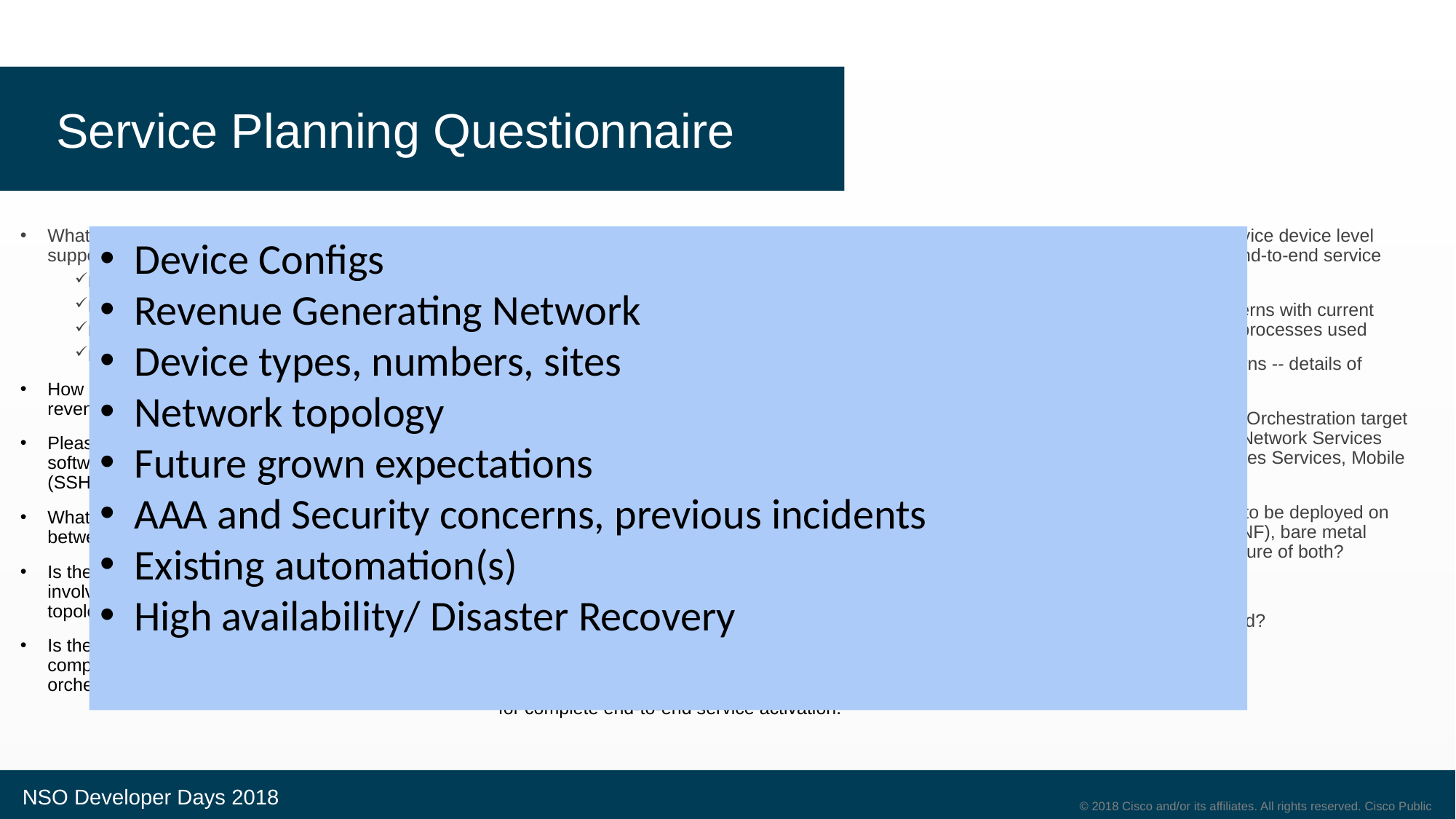

# Service Planning Questionnaire
What are the main networking technologies used to support revenue-generating services?
Layer 1/Transmission
Layer 2/Data
Layer 3/Network
Layer 4-7/Network Functions and Applications
How many network elements are there in your revenue generating network(s)?
Please describe the device types, quantities, software version, management interfaces (SSH/CLI/SNMP/Netconf/REST…).
What is the relative distribution of network elements between different vendors?
Is there Network Address Translation (NAT) involved anywhere in the service activation topology?
Is there direct IP connectivity and access from the compute node to the network devices to be orchestrated?
Any firewall considerations needed in any of the topology paths between the orchestration application and devices?
What is the distribution of the network: single site, multiple sites.
Topology view of the infrastructure
Design documents of the current data center network
What AAA System customer is using to authenticate, authorize and account network and security devices and users?
Future expected growth of the network and services.
Plans to introduce a new network element or new technologies?
Is there any configuration management solution used in the network?  If yes, provide brief information about it.
Current orchestration services use cases, topology and flows
Workflow and processes that needs to be automated
Please provide Network Service device level configuration for complete end-to-end service activation.

Please provide Network Service device level configuration for complete end-to-end service activation
Please describe major concerns with current Service Orchestration tools/processes used
What are the security concerns -- details of previous incidents
Please describe the Service Orchestration target solution architecture [L1-L3 Network Services Orchestration, Virtual Manages Services, Mobile Services).
Is the orchestration solution to be deployed on virtual infrastructure (NVF/VNF), bare metal compute hardware, or a mixture of both?
Is High Availability required?
Is Disaster Recovery required?

Device Configs
Revenue Generating Network
Device types, numbers, sites
Network topology
Future grown expectations
AAA and Security concerns, previous incidents
Existing automation(s)
High availability/ Disaster Recovery